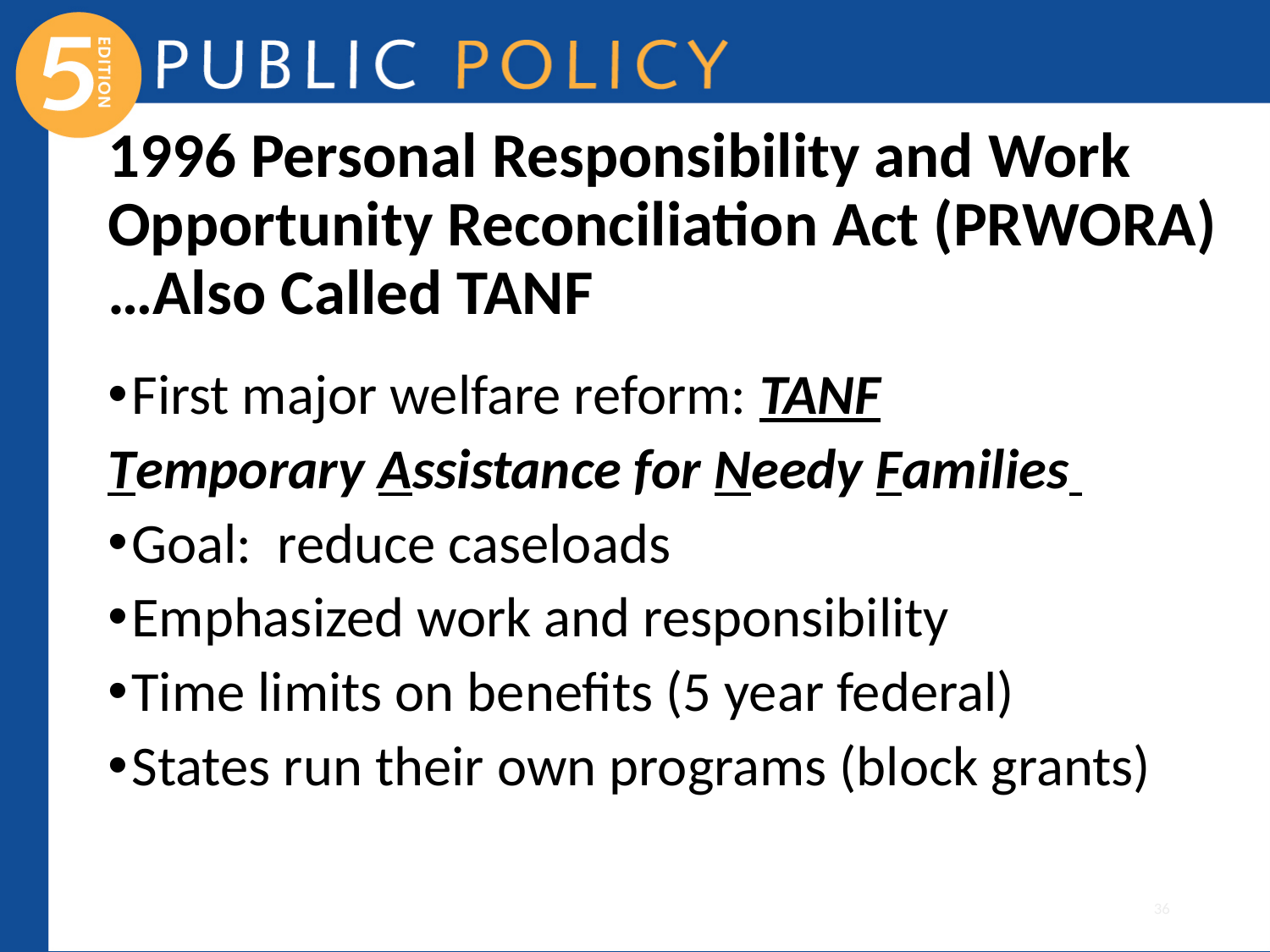

# 1996 Personal Responsibility and Work Opportunity Reconciliation Act (PRWORA)…Also Called TANF
First major welfare reform: TANF
Temporary Assistance for Needy Families
Goal:  reduce caseloads
Emphasized work and responsibility
Time limits on benefits (5 year federal)
States run their own programs (block grants)
36